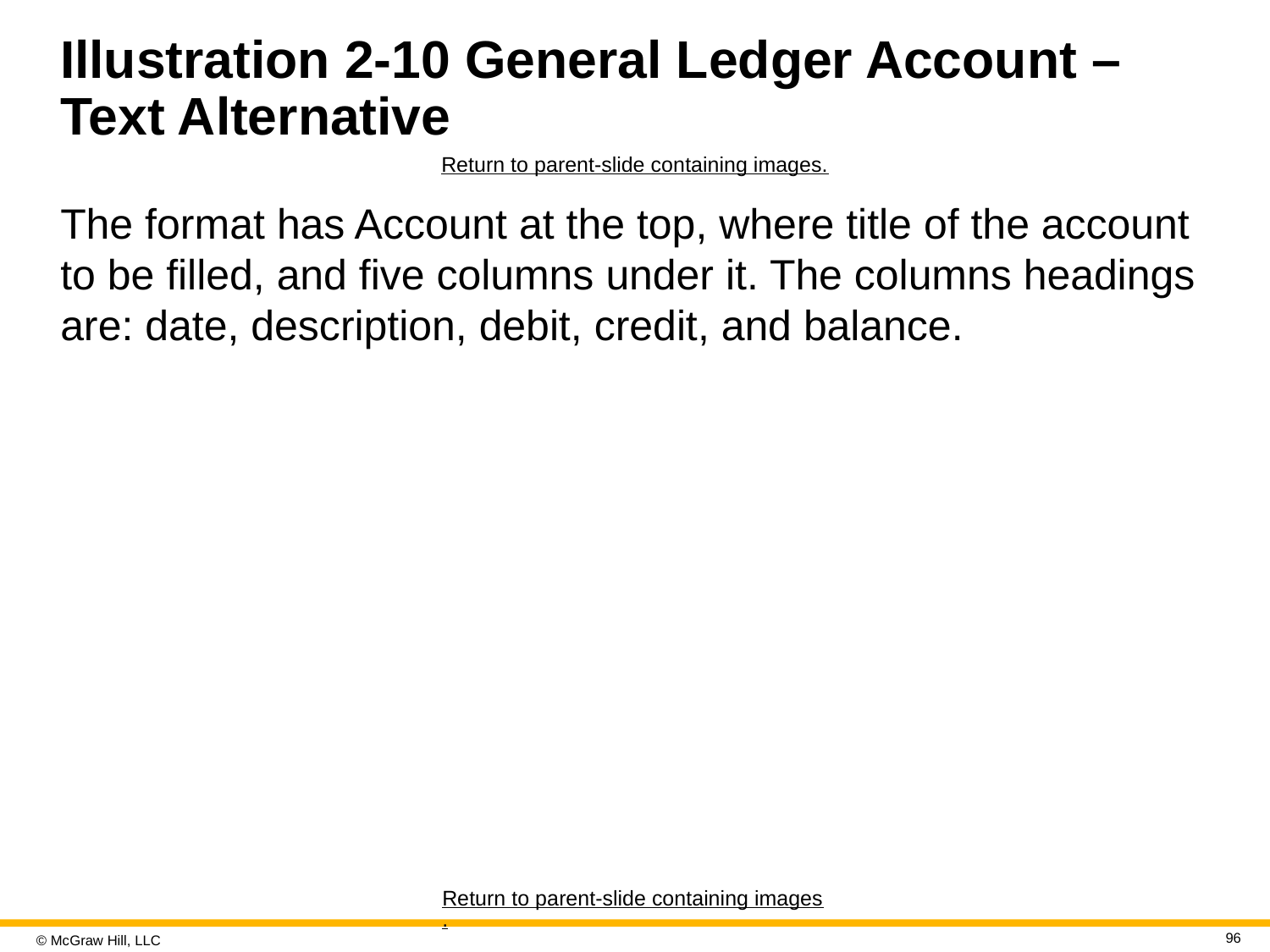

# Illustration 2-10 General Ledger Account – Text Alternative
Return to parent-slide containing images.
The format has Account at the top, where title of the account to be filled, and five columns under it. The columns headings are: date, description, debit, credit, and balance.
Return to parent-slide containing images.
96